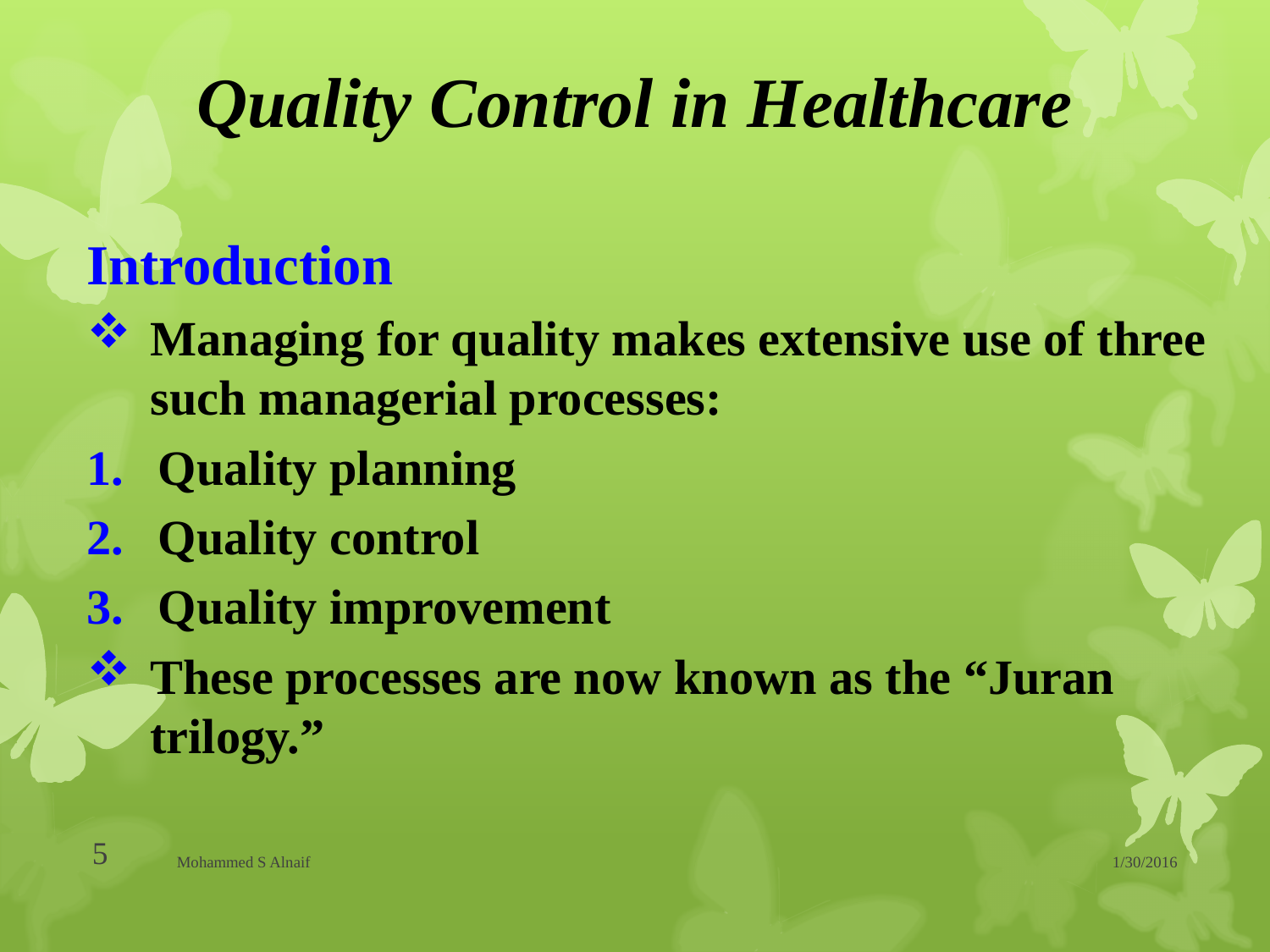

# Quality Control in Healthcare
Introduction
Managing for quality makes extensive use of three such managerial processes:
Quality planning
Quality control
Quality improvement
These processes are now known as the “Juran trilogy.”
5
Mohammed S Alnaif
1/30/2016